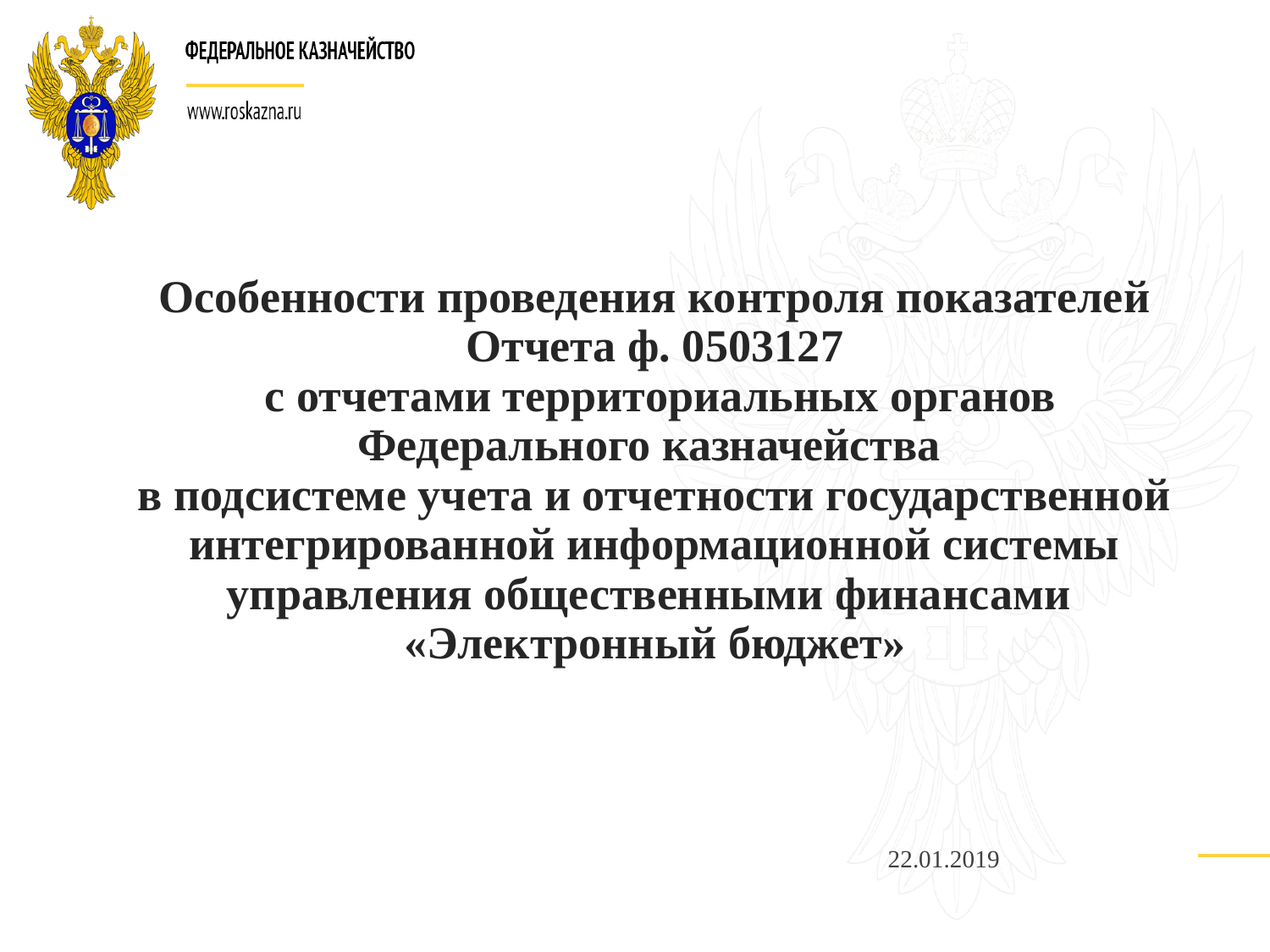

# Особенности проведения контроля показателей Отчета ф. 0503127 с отчетами территориальных органов Федерального казначейства в подсистеме учета и отчетности государственной интегрированной информационной системы управления общественными финансами «Электронный бюджет»
22.01.2019